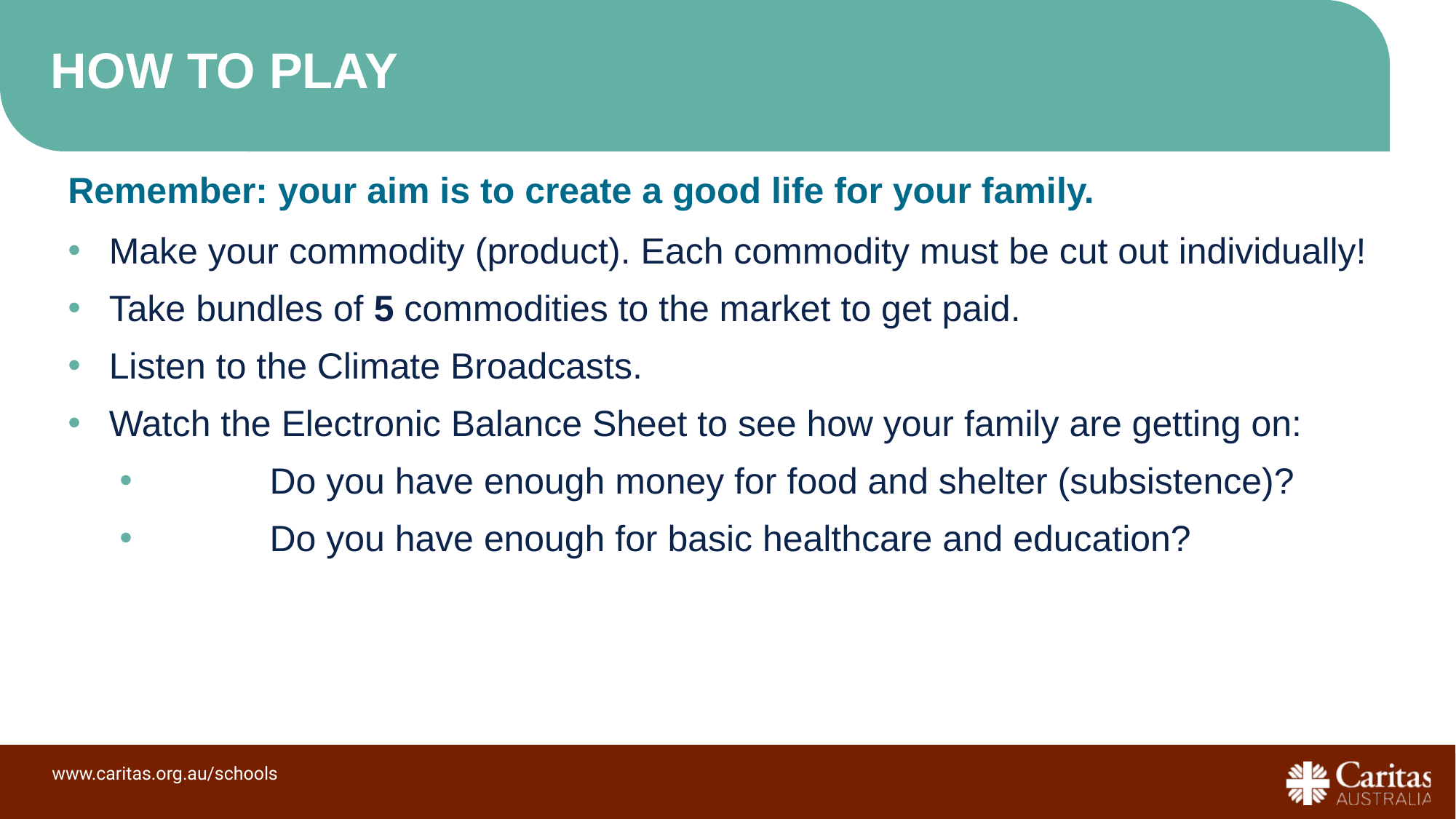

# How to play
Remember: your aim is to create a good life for your family.
Make your commodity (product). Each commodity must be cut out individually!
Take bundles of 5 commodities to the market to get paid.
Listen to the Climate Broadcasts.
Watch the Electronic Balance Sheet to see how your family are getting on:
	Do you have enough money for food and shelter (subsistence)?
	Do you have enough for basic healthcare and education?

www.caritas.org.au/schools